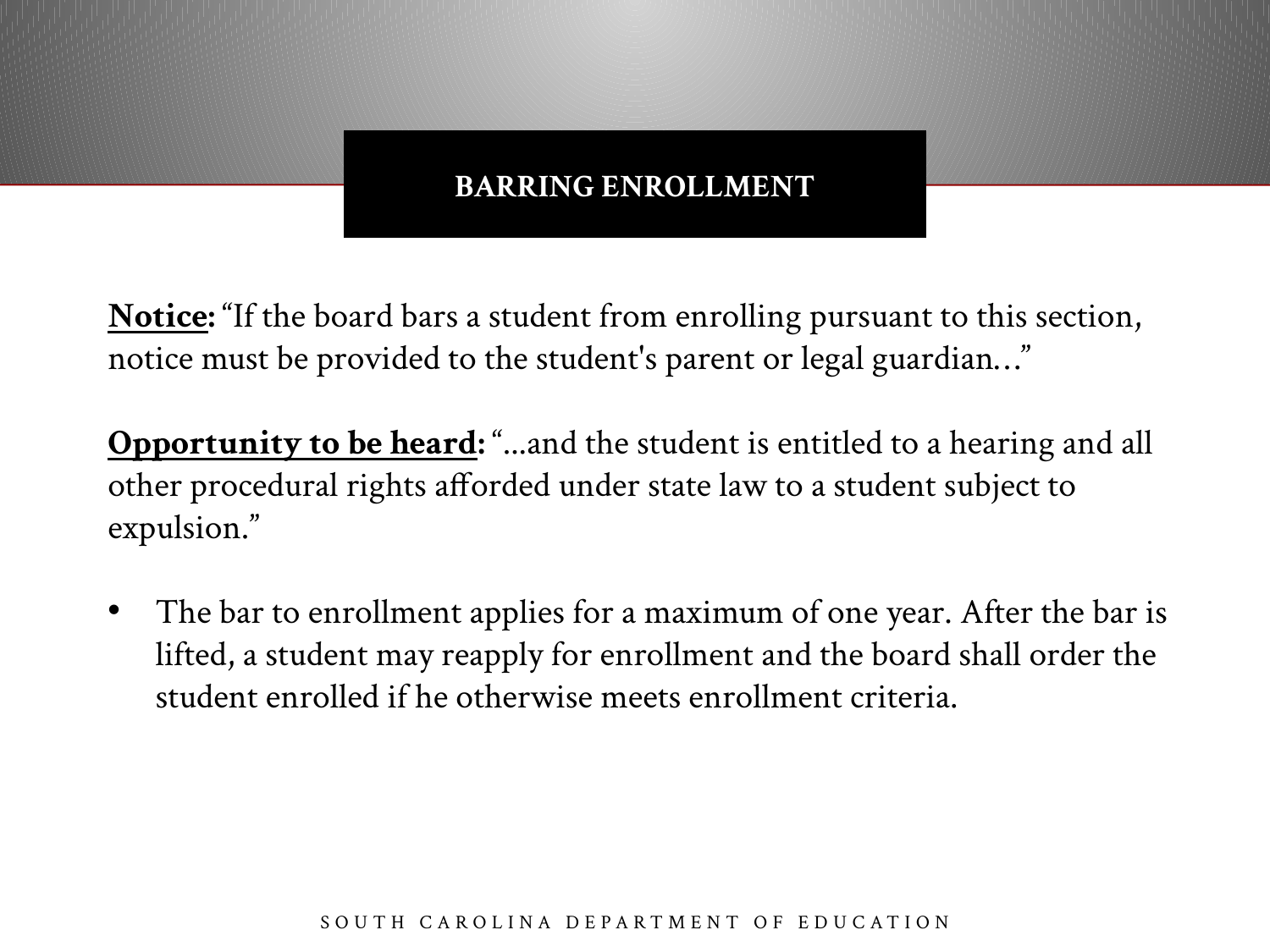

# Barring Enrollment

Notice: “If the board bars a student from enrolling pursuant to this section, notice must be provided to the student's parent or legal guardian…”

Opportunity to be heard: “...and the student is entitled to a hearing and all other procedural rights afforded under state law to a student subject to expulsion.”

The bar to enrollment applies for a maximum of one year. After the bar is lifted, a student may reapply for enrollment and the board shall order the student enrolled if he otherwise meets enrollment criteria.

South Carolina Department of Education